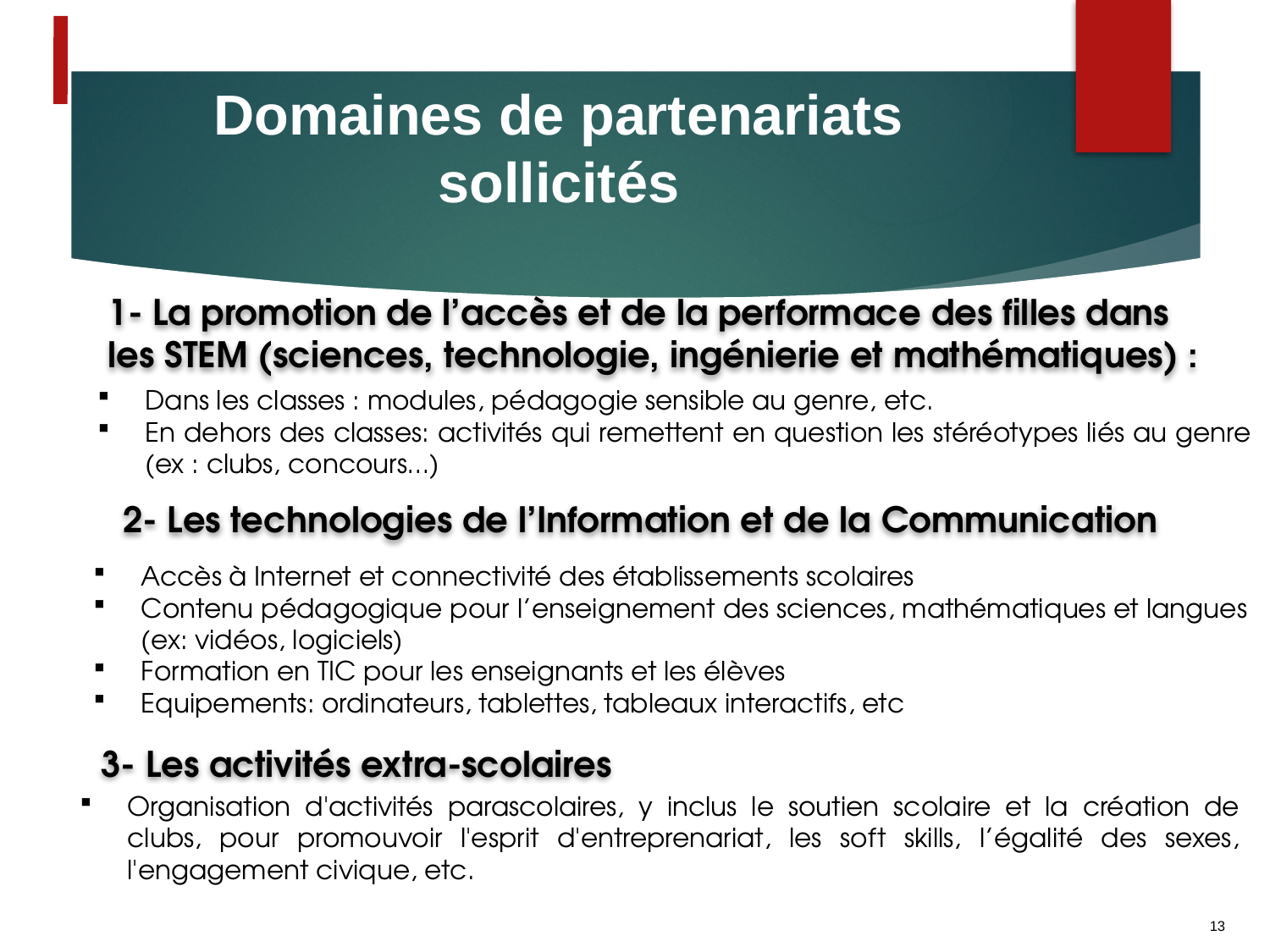

Domaines de partenariats sollicités
1- La promotion de l’accès et de la performace des filles dans les STEM (sciences, technologie, ingénierie et mathématiques) :
Dans les classes : modules, pédagogie sensible au genre, etc.
En dehors des classes: activités qui remettent en question les stéréotypes liés au genre (ex : clubs, concours…)
2- Les technologies de l’Information et de la Communication
Accès à Internet et connectivité des établissements scolaires
Contenu pédagogique pour l’enseignement des sciences, mathématiques et langues (ex: vidéos, logiciels)
Formation en TIC pour les enseignants et les élèves
Equipements: ordinateurs, tablettes, tableaux interactifs, etc
 3- Les activités extra-scolaires
Organisation d'activités parascolaires, y inclus le soutien scolaire et la création de clubs, pour promouvoir l'esprit d'entreprenariat, les soft skills, l’égalité des sexes, l'engagement civique, etc.